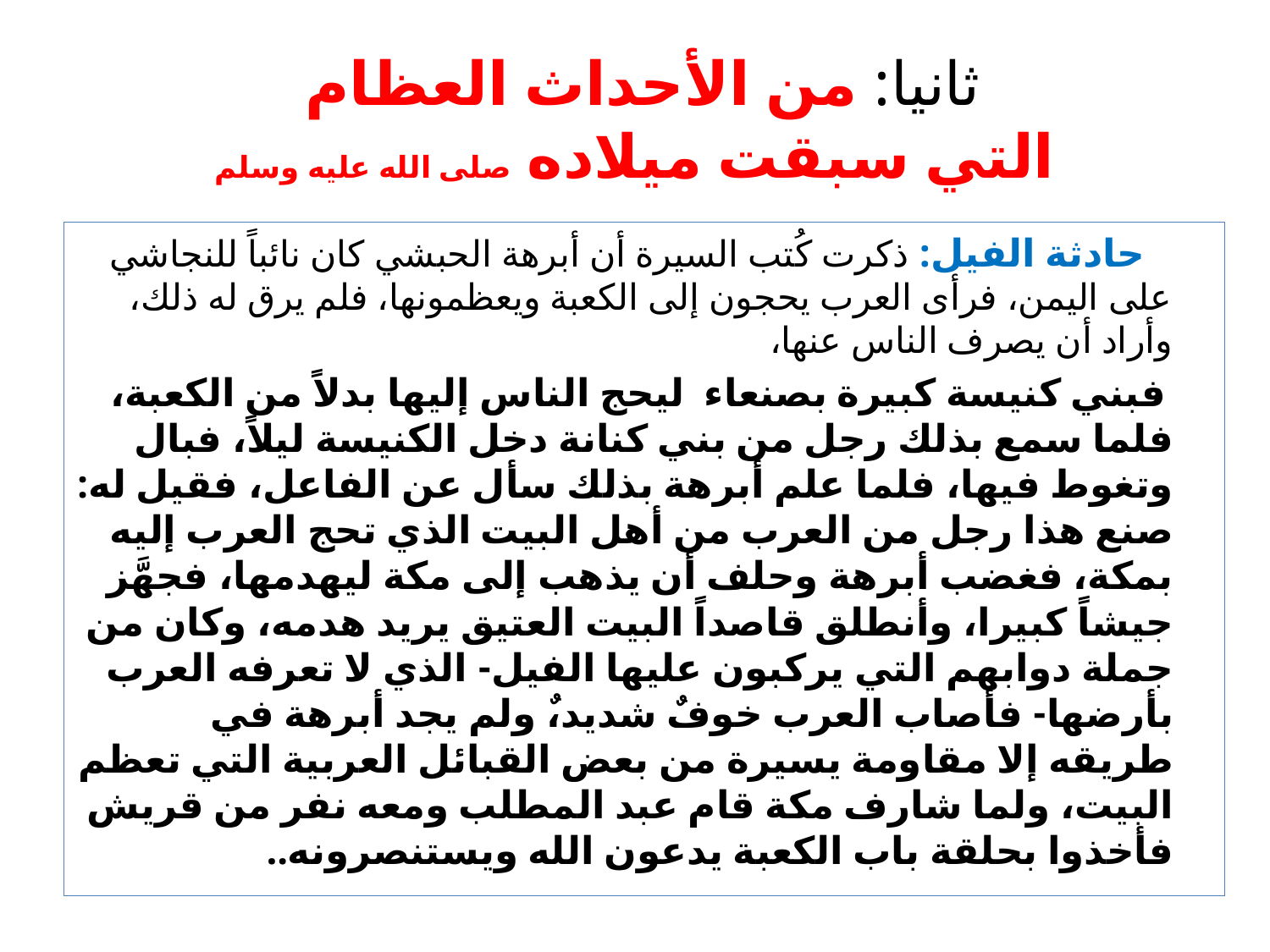

# ثانيا: من الأحداث العظام التي سبقت ميلاده صلى الله عليه وسلم
        حادثة الفيل: ذكرت كُتب السيرة أن أبرهة الحبشي كان نائباً للنجاشي على اليمن، فرأى العرب يحجون إلى الكعبة ويعظمونها، فلم يرق له ذلك، وأراد أن يصرف الناس عنها،
     فبني كنيسة كبيرة بصنعاء  ليحج الناس إليها بدلاً من الكعبة، فلما سمع بذلك رجل من بني كنانة دخل الكنيسة ليلاً، فبال وتغوط فيها، فلما علم أبرهة بذلك سأل عن الفاعل، فقيل له: صنع هذا رجل من العرب من أهل البيت الذي تحج العرب إليه بمكة، فغضب أبرهة وحلف أن يذهب إلى مكة ليهدمها، فجهَّز جيشاً كبيرا، وأنطلق قاصداً البيت العتيق يريد هدمه، وكان من جملة دوابهم التي يركبون عليها الفيل- الذي لا تعرفه العرب بأرضها- فأصاب العرب خوفٌ شديد،ٌ ولم يجد أبرهة في طريقه إلا مقاومة يسيرة من بعض القبائل العربية التي تعظم البيت، ولما شارف مكة قام عبد المطلب ومعه نفر من قريش فأخذوا بحلقة باب الكعبة يدعون الله ويستنصرونه..